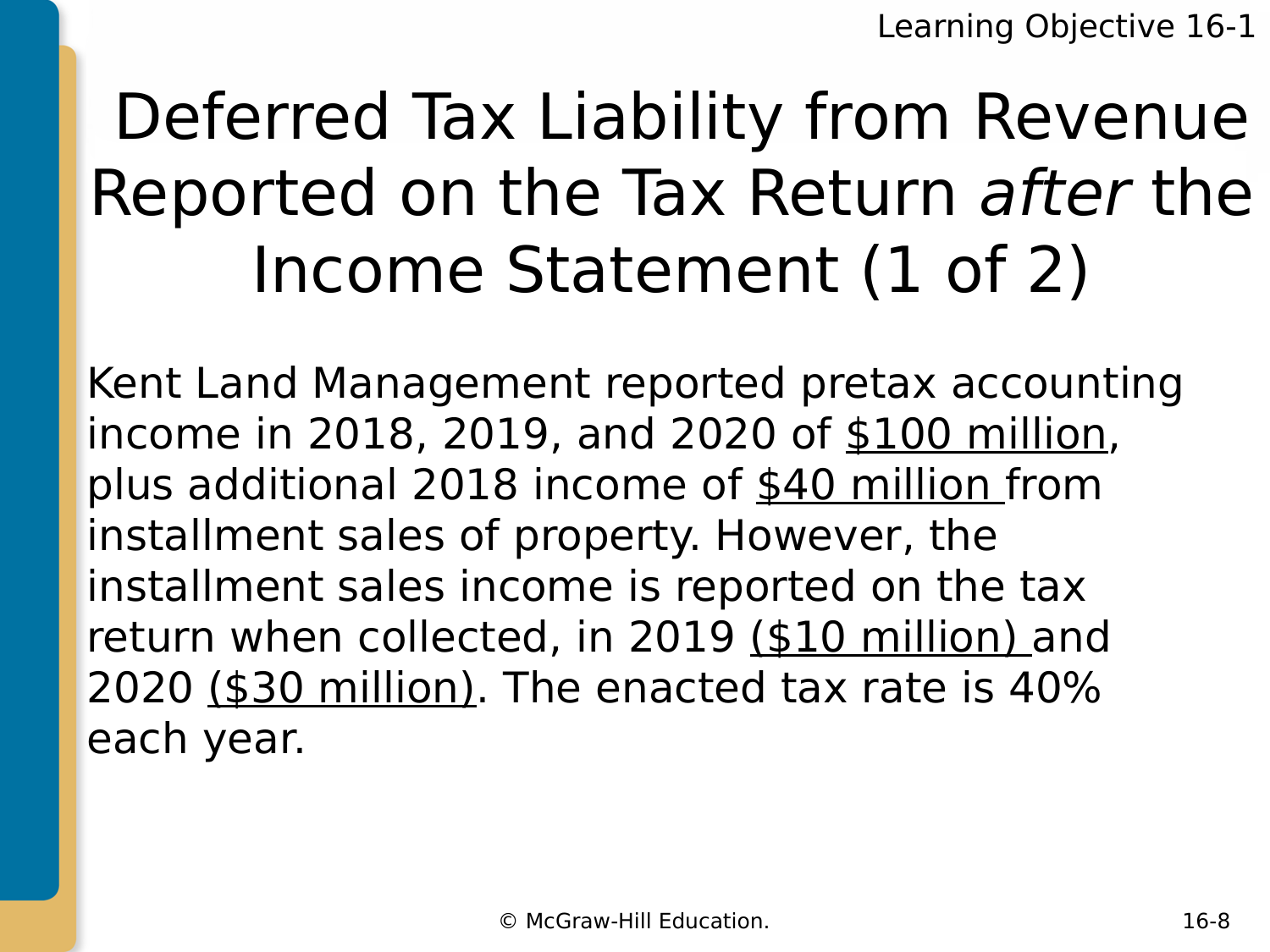

Learning Objective 16-1
# Deferred Tax Liability from Revenue Reported on the Tax Return after the Income Statement (1 of 2)
Kent Land Management reported pretax accounting income in 2018, 2019, and 2020 of $100 million, plus additional 2018 income of $40 million from installment sales of property. However, the installment sales income is reported on the tax return when collected, in 2019 ($10 million) and 2020 ($30 million). The enacted tax rate is 40% each year.